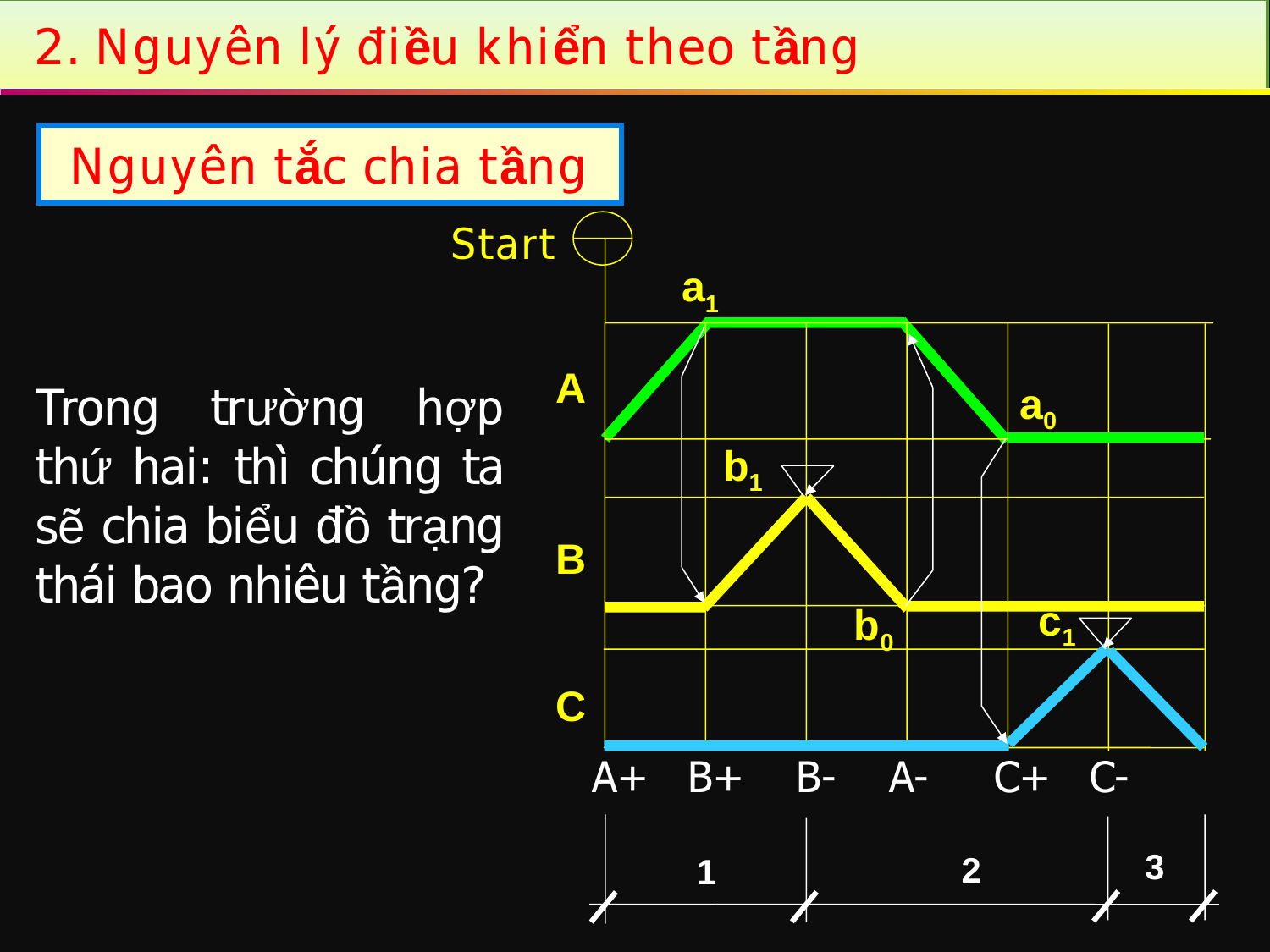

2. Nguyên lý điều khiển theo tầng
Nguyên tắc chia tầng

Start

a1

A

a0

b1

B

c1
b0

C

Trong trường hợp thứ hai: thì chúng ta sẽ chia biểu đồ trạng thái bao nhiêu tầng?
A+   B+    B-    A-     C+   C-

3
2
1